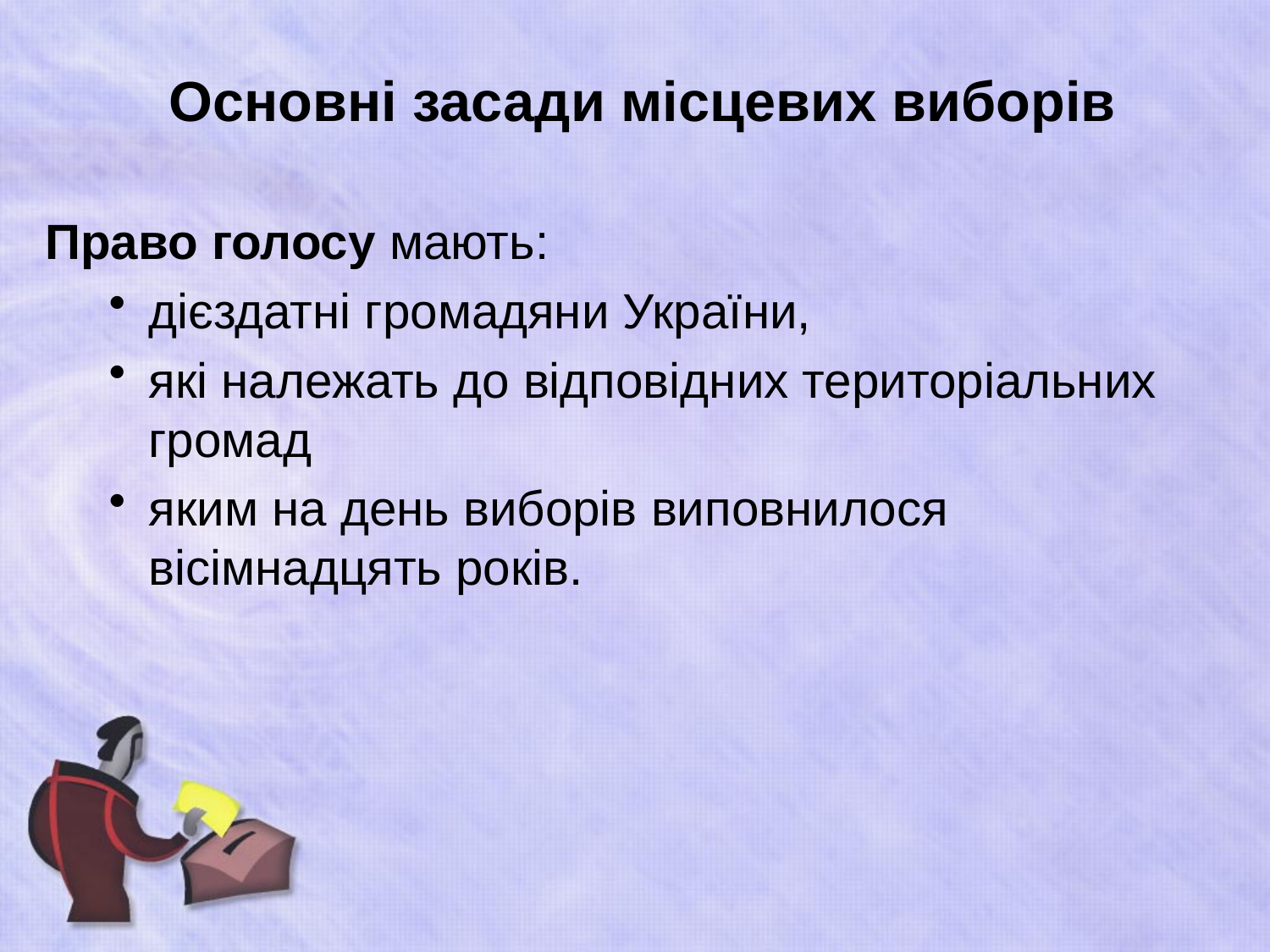

# Основні засади місцевих виборів

Право голосу мають:
дієздатні громадяни України,
які належать до відповідних територіальних громад
яким на день виборів виповнилося вісімнадцять років.